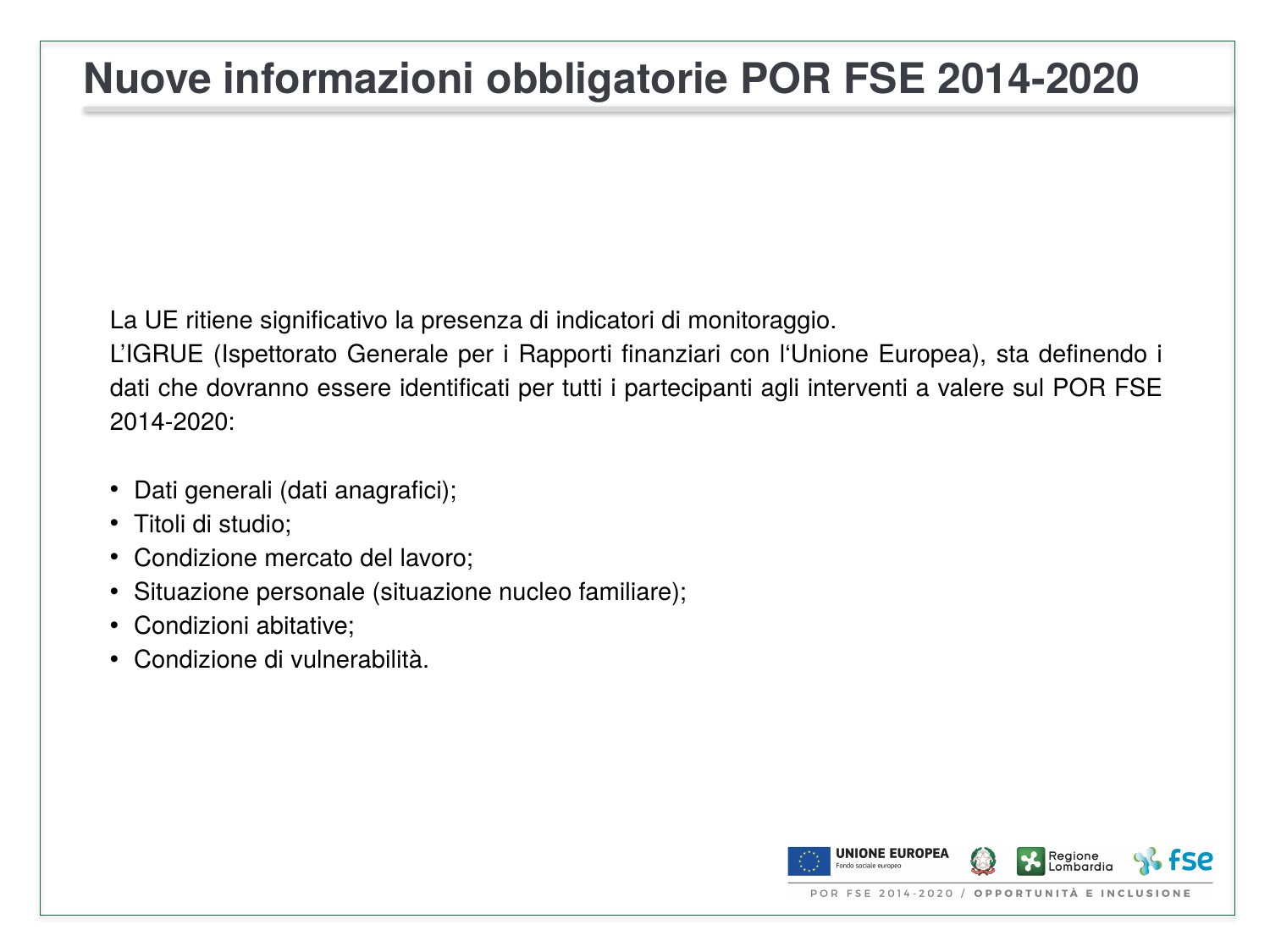

# Nuove informazioni obbligatorie POR FSE 2014-2020
La UE ritiene significativo la presenza di indicatori di monitoraggio.
L’IGRUE (Ispettorato Generale per i Rapporti finanziari con l‘Unione Europea), sta definendo i dati che dovranno essere identificati per tutti i partecipanti agli interventi a valere sul POR FSE 2014-2020:

Dati generali (dati anagrafici);
Titoli di studio;
Condizione mercato del lavoro;
Situazione personale (situazione nucleo familiare);
Condizioni abitative;
Condizione di vulnerabilità.